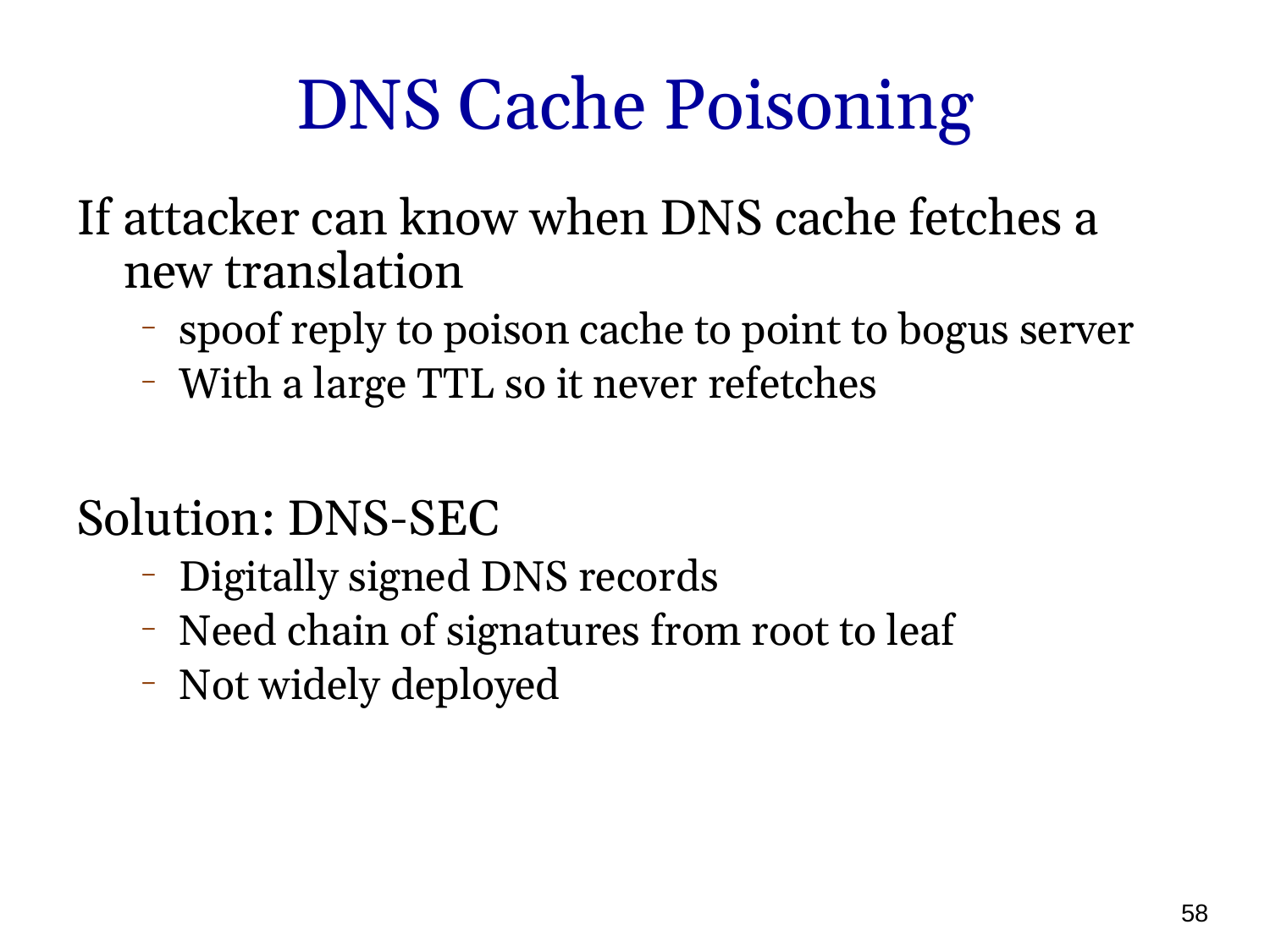

# DNS Cache Poisoning
If attacker can know when DNS cache fetches a new translation
spoof reply to poison cache to point to bogus server
With a large TTL so it never refetches

Solution: DNS-SEC
Digitally signed DNS records
Need chain of signatures from root to leaf
Not widely deployed

58